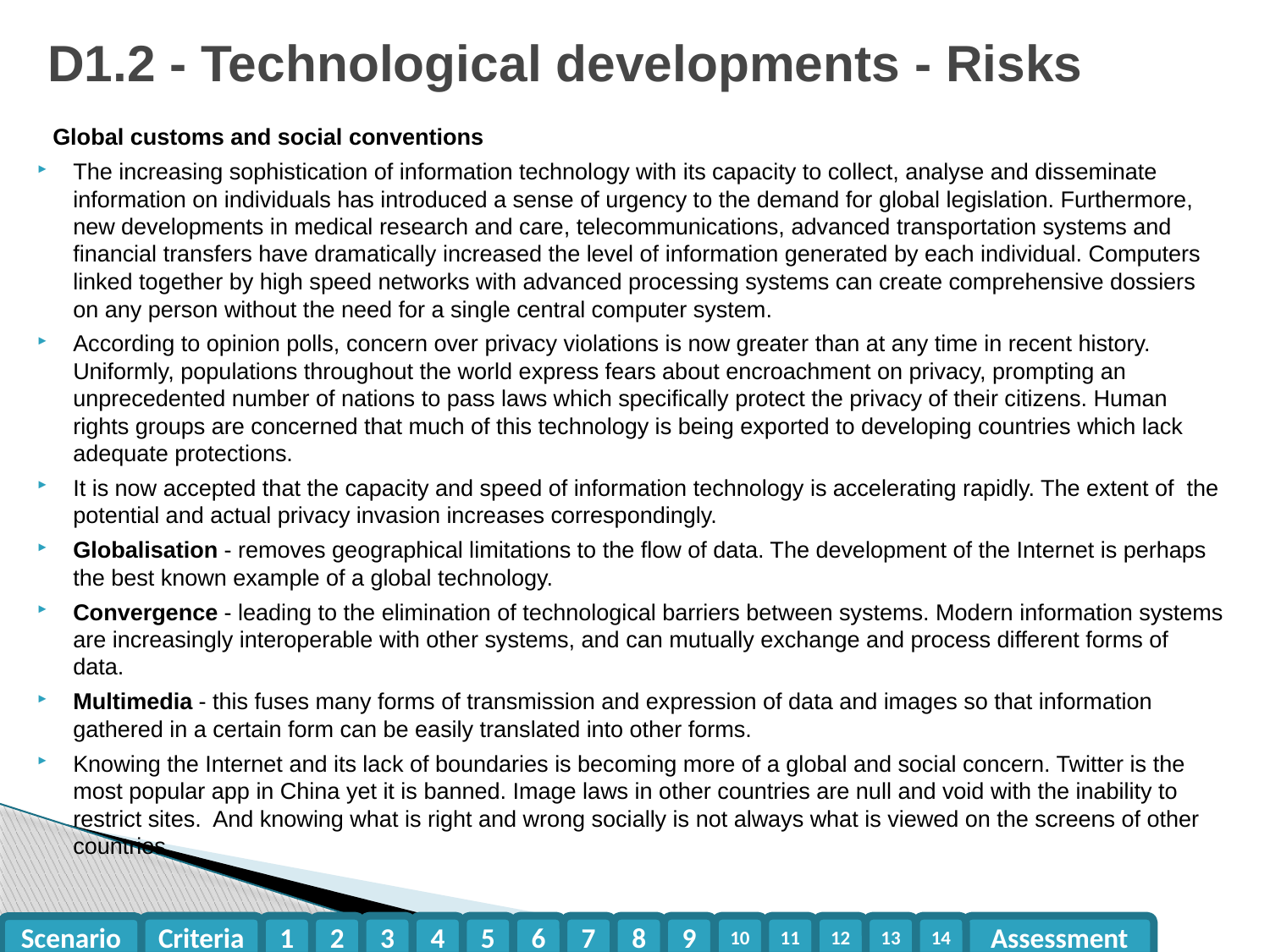

# D1.2 - Technological developments - Risks
Global customs and social conventions
The increasing sophistication of information technology with its capacity to collect, analyse and disseminate information on individuals has introduced a sense of urgency to the demand for global legislation. Furthermore, new developments in medical research and care, telecommunications, advanced transportation systems and financial transfers have dramatically increased the level of information generated by each individual. Computers linked together by high speed networks with advanced processing systems can create comprehensive dossiers on any person without the need for a single central computer system.
According to opinion polls, concern over privacy violations is now greater than at any time in recent history. Uniformly, populations throughout the world express fears about encroachment on privacy, prompting an unprecedented number of nations to pass laws which specifically protect the privacy of their citizens. Human rights groups are concerned that much of this technology is being exported to developing countries which lack adequate protections.
It is now accepted that the capacity and speed of information technology is accelerating rapidly. The extent of  the potential and actual privacy invasion increases correspondingly.
Globalisation - removes geographical limitations to the flow of data. The development of the Internet is perhaps the best known example of a global technology.
Convergence - leading to the elimination of technological barriers between systems. Modern information systems are increasingly interoperable with other systems, and can mutually exchange and process different forms of data.
Multimedia - this fuses many forms of transmission and expression of data and images so that information gathered in a certain form can be easily translated into other forms.
Knowing the Internet and its lack of boundaries is becoming more of a global and social concern. Twitter is the most popular app in China yet it is banned. Image laws in other countries are null and void with the inability to restrict sites.  And knowing what is right and wrong socially is not always what is viewed on the screens of other countries.